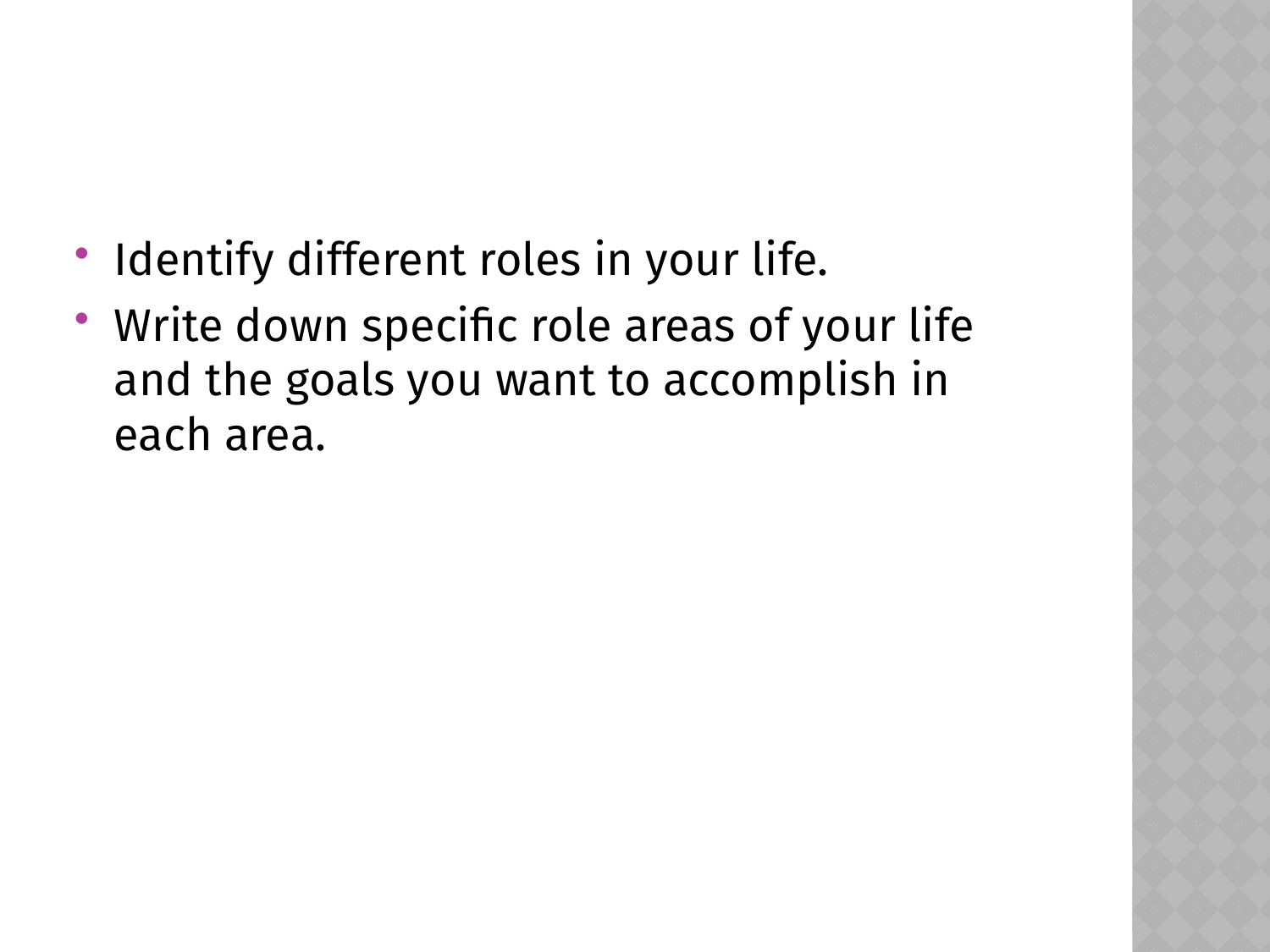

#
Identify different roles in your life.
Write down specific role areas of your life and the goals you want to accomplish in each area.